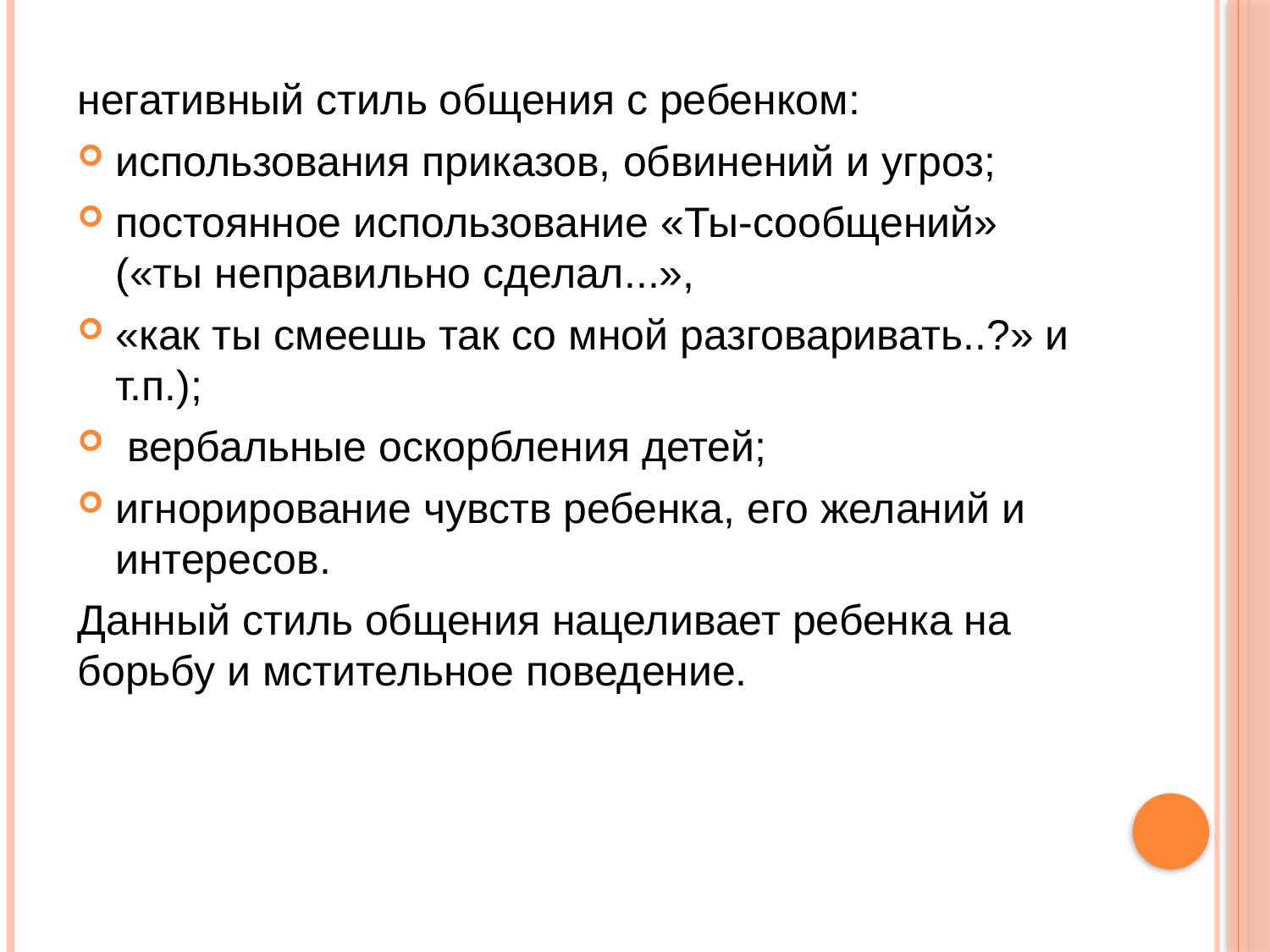

негативный стиль общения с ребенком:
использования приказов, обвинений и угроз;
постоянное использование «Ты-сообщений» («ты неправильно сделал...»,
«как ты смеешь так со мной разговаривать..?» и т.п.);
 вербальные оскорбления детей;
игнорирование чувств ребенка, его желаний и интересов.
Данный стиль общения нацеливает ребенка на борьбу и мстительное поведение.